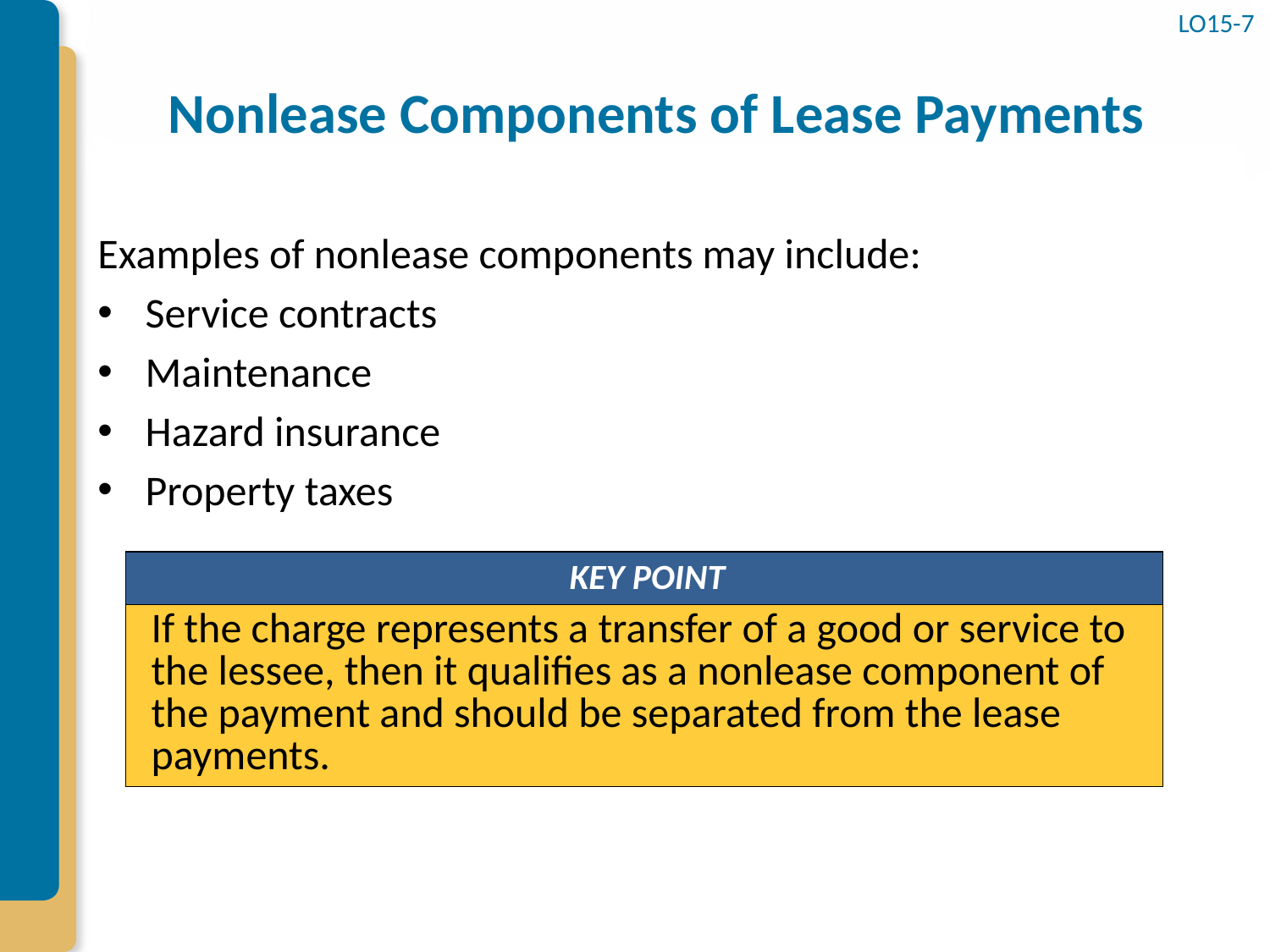

LO15-7
# Nonlease Components of Lease Payments
Examples of nonlease components may include:
Service contracts
Maintenance
Hazard insurance
Property taxes
| KEY POINT |
| --- |
| If the charge represents a transfer of a good or service to the lessee, then it qualifies as a nonlease component of the payment and should be separated from the lease payments. |